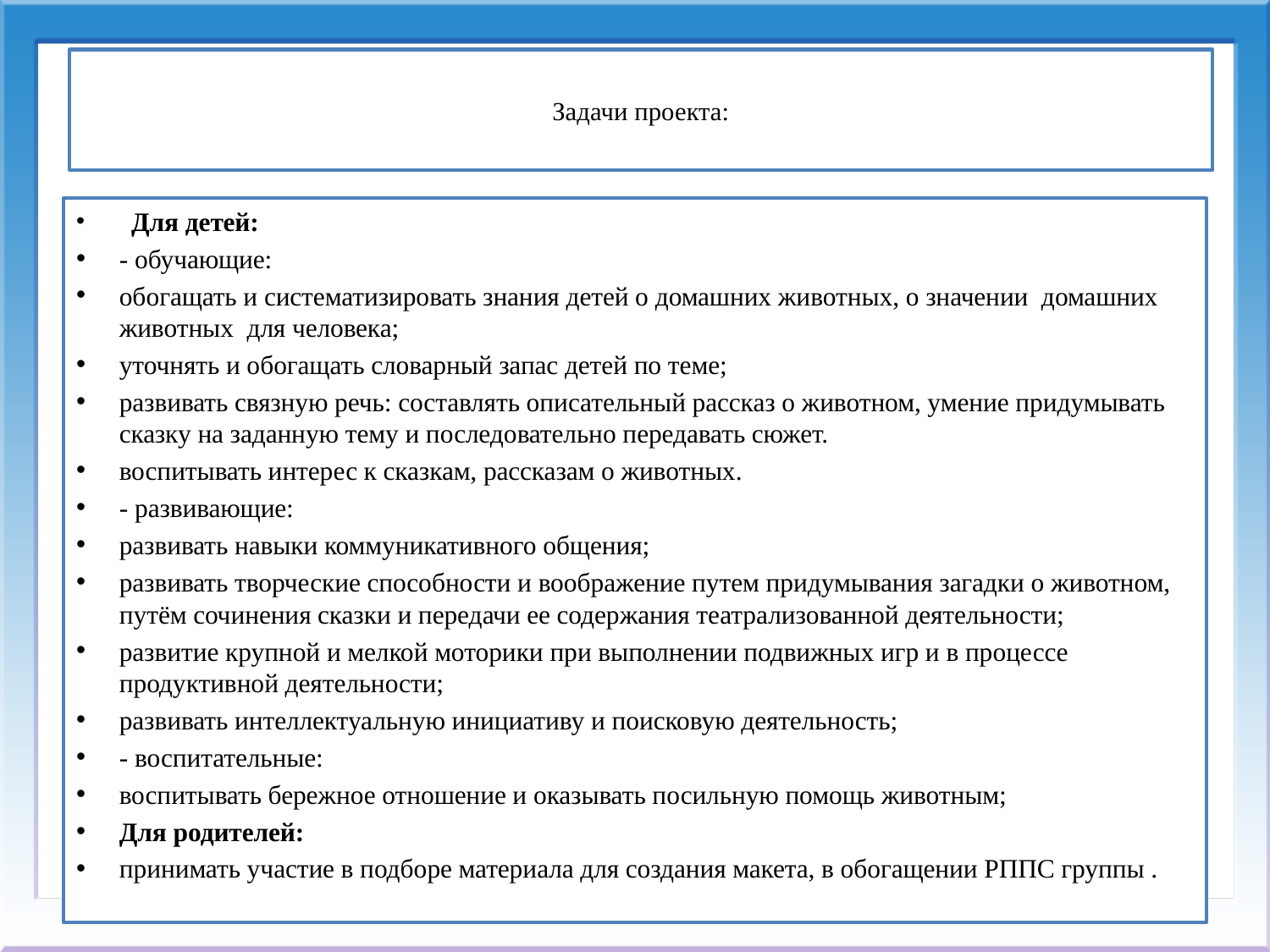

# Задачи проекта:
  Для детей:
- обучающие:
обогащать и систематизировать знания детей о домашних животных, о значении  домашних животных  для человека;
уточнять и обогащать словарный запас детей по теме;
развивать связную речь: составлять описательный рассказ о животном, умение придумывать сказку на заданную тему и последовательно передавать сюжет.
воспитывать интерес к сказкам, рассказам о животных.
- развивающие:
развивать навыки коммуникативного общения;
развивать творческие способности и воображение путем придумывания загадки о животном, путём сочинения сказки и передачи ее содержания театрализованной деятельности;
развитие крупной и мелкой моторики при выполнении подвижных игр и в процессе продуктивной деятельности;
развивать интеллектуальную инициативу и поисковую деятельность;
- воспитательные:
воспитывать бережное отношение и оказывать посильную помощь животным;
Для родителей:
принимать участие в подборе материала для создания макета, в обогащении РППС группы .